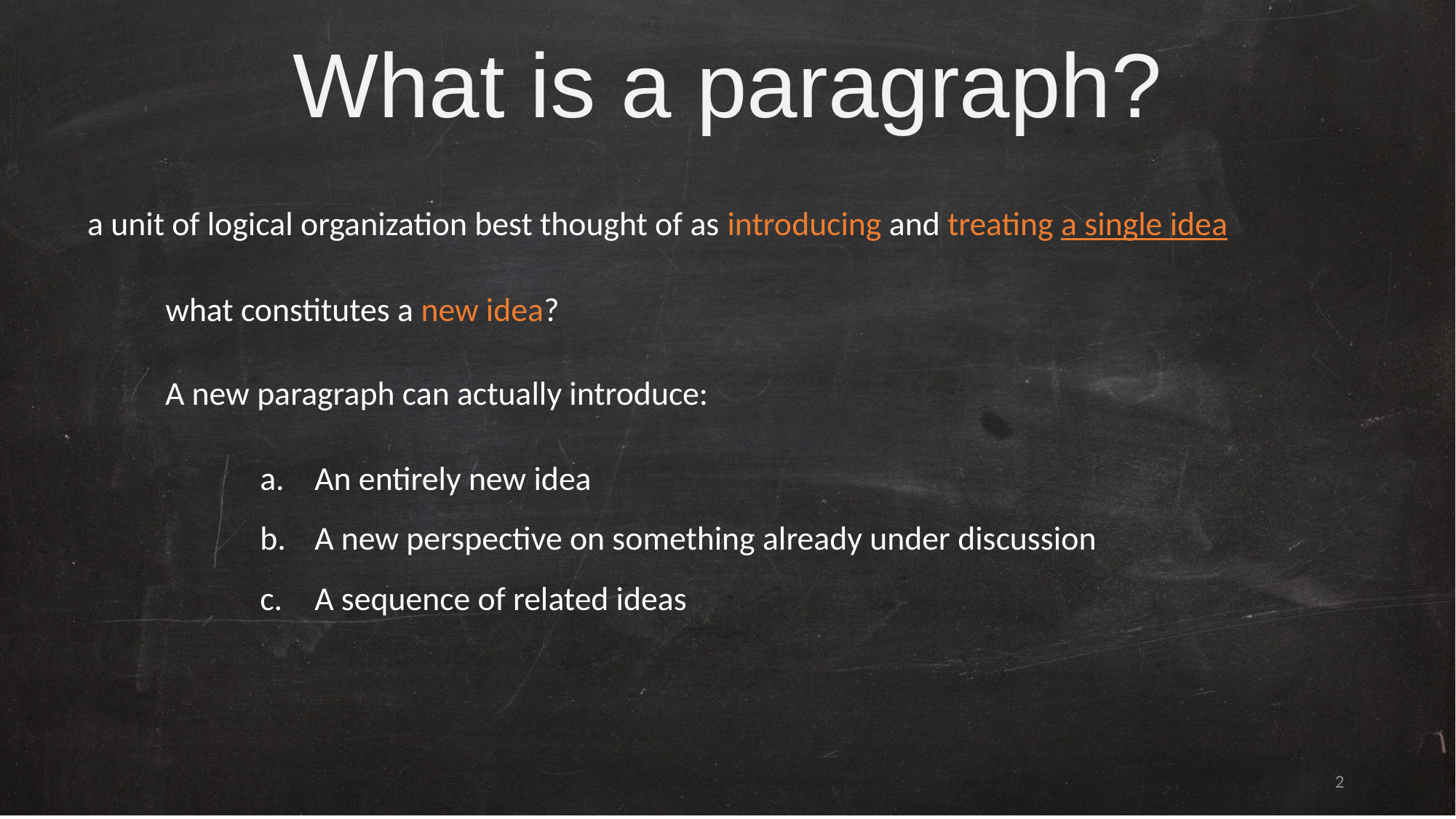

# What is a paragraph?
a unit of logical organization best thought of as introducing and treating a single idea
what constitutes a new idea?
A new paragraph can actually introduce:
An entirely new idea
A new perspective on something already under discussion
A sequence of related ideas
2